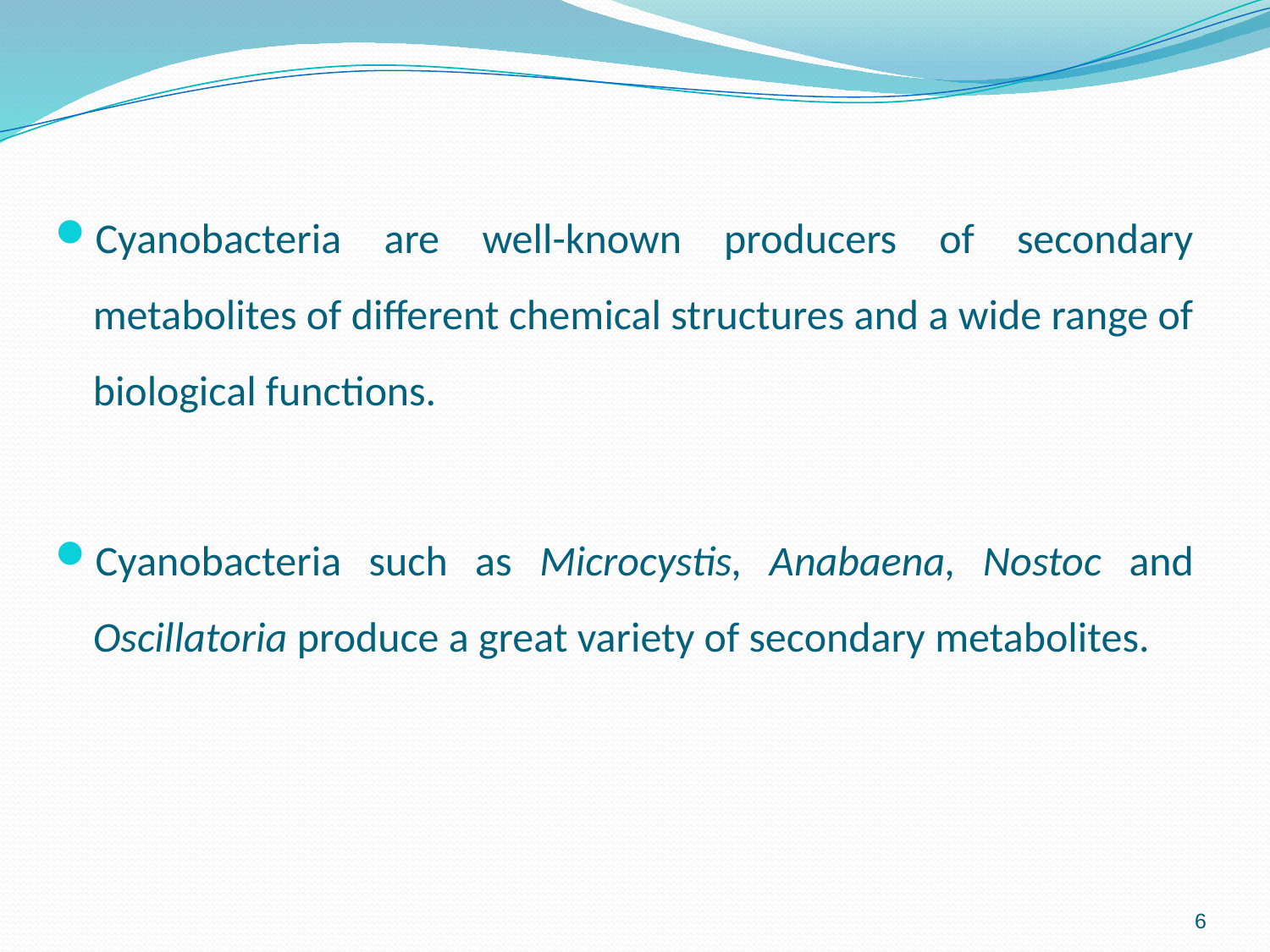

Cyanobacteria are well-known producers of secondary metabolites of different chemical structures and a wide range of biological functions.

Cyanobacteria such as Microcystis, Anabaena, Nostoc and Oscillatoria produce a great variety of secondary metabolites.

6